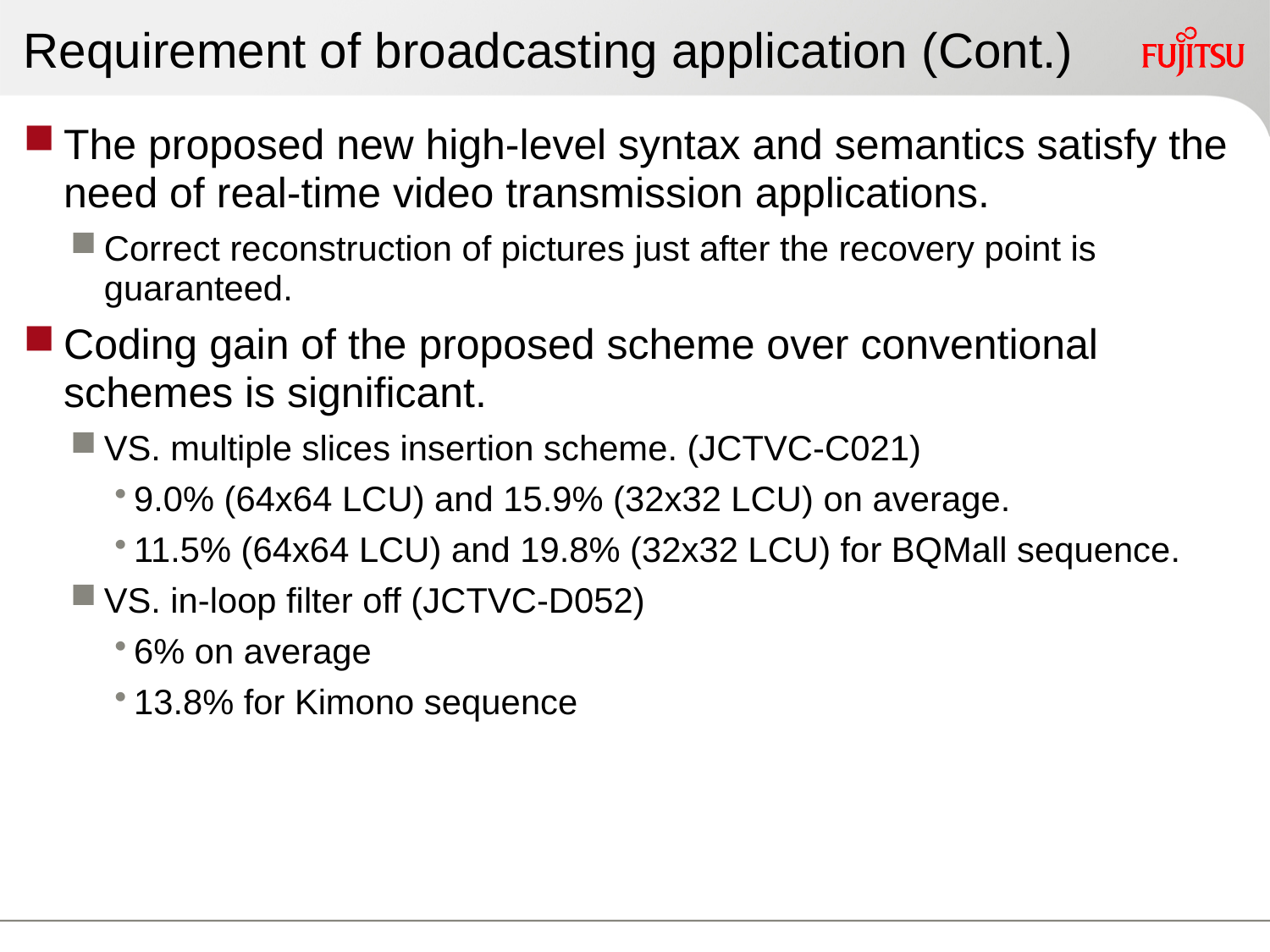

Requirement of broadcasting application (Cont.)
The proposed new high-level syntax and semantics satisfy the need of real-time video transmission applications.
Correct reconstruction of pictures just after the recovery point is guaranteed.
Coding gain of the proposed scheme over conventional schemes is significant.
VS. multiple slices insertion scheme. (JCTVC-C021)
9.0% (64x64 LCU) and 15.9% (32x32 LCU) on average.
11.5% (64x64 LCU) and 19.8% (32x32 LCU) for BQMall sequence.
VS. in-loop filter off (JCTVC-D052)
6% on average
13.8% for Kimono sequence